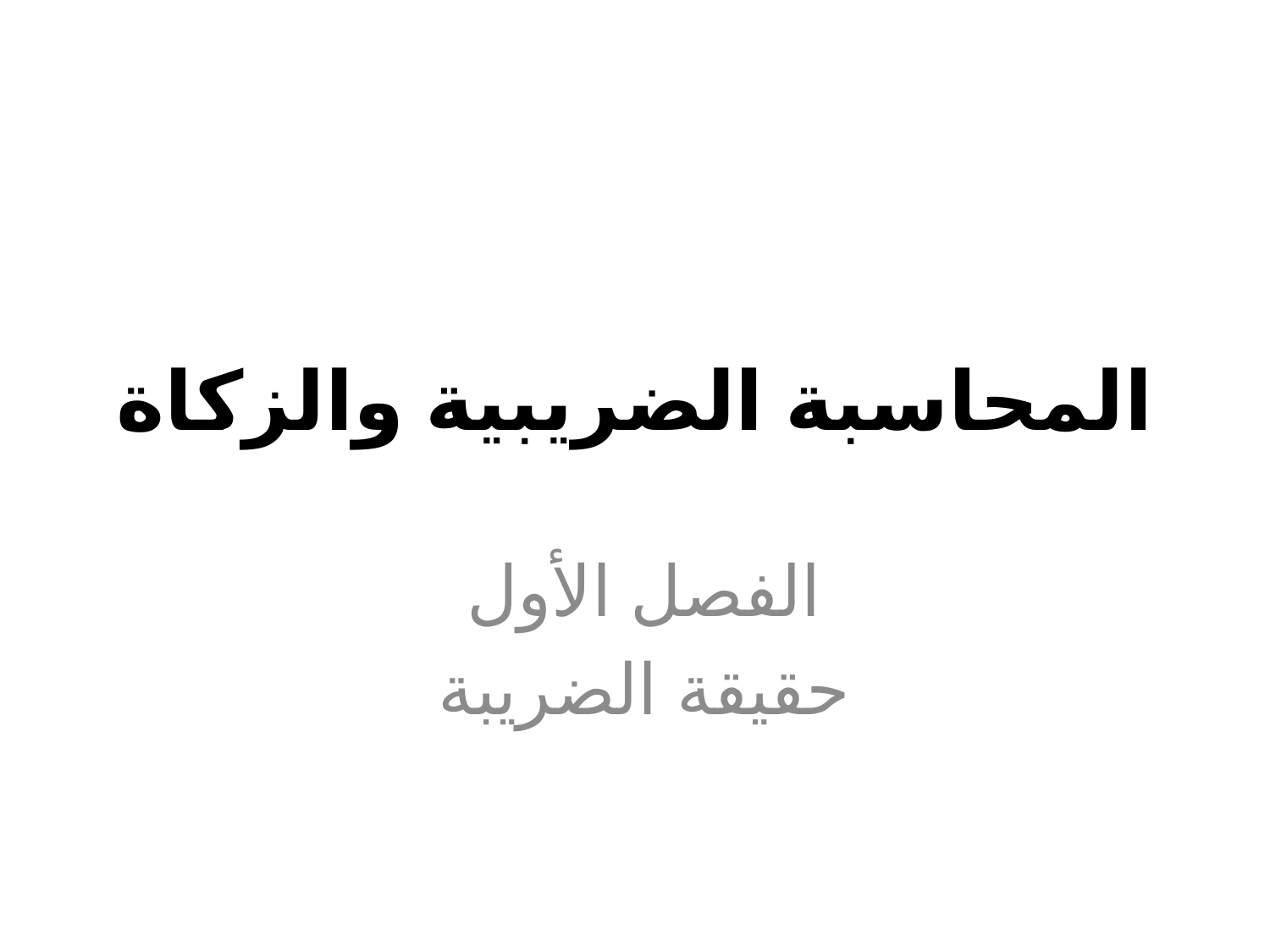

# المحاسبة الضريبية والزكاة
الفصل الأول
حقيقة الضريبة